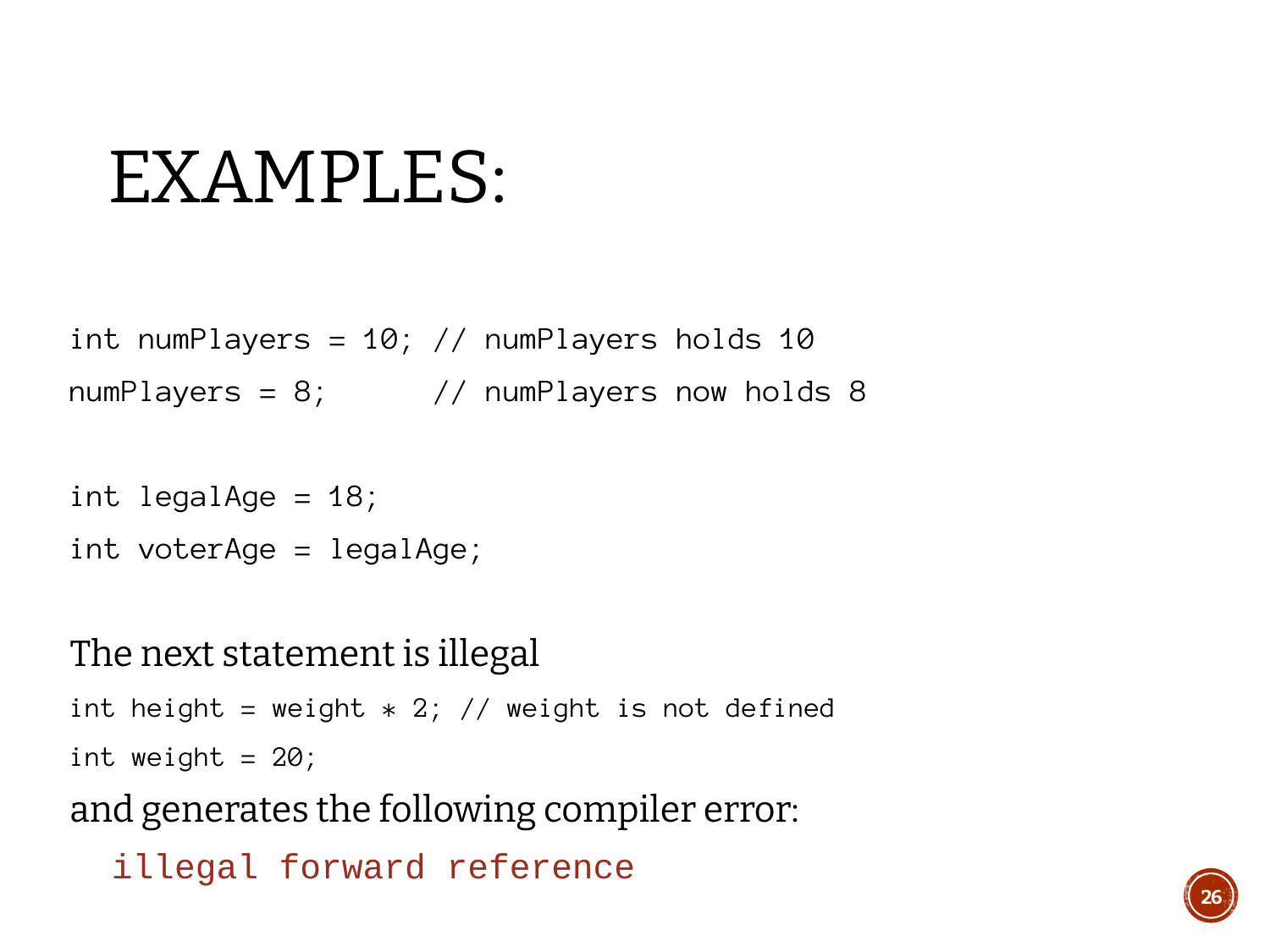

# Examples:

int numPlayers = 10; // numPlayers holds 10
numPlayers = 8;      // numPlayers now holds 8

int legalAge = 18;
int voterAge = legalAge;

The next statement is illegal
int height = weight * 2; // weight is not defined
int weight = 20;
and generates the following compiler error:
  illegal forward reference
26